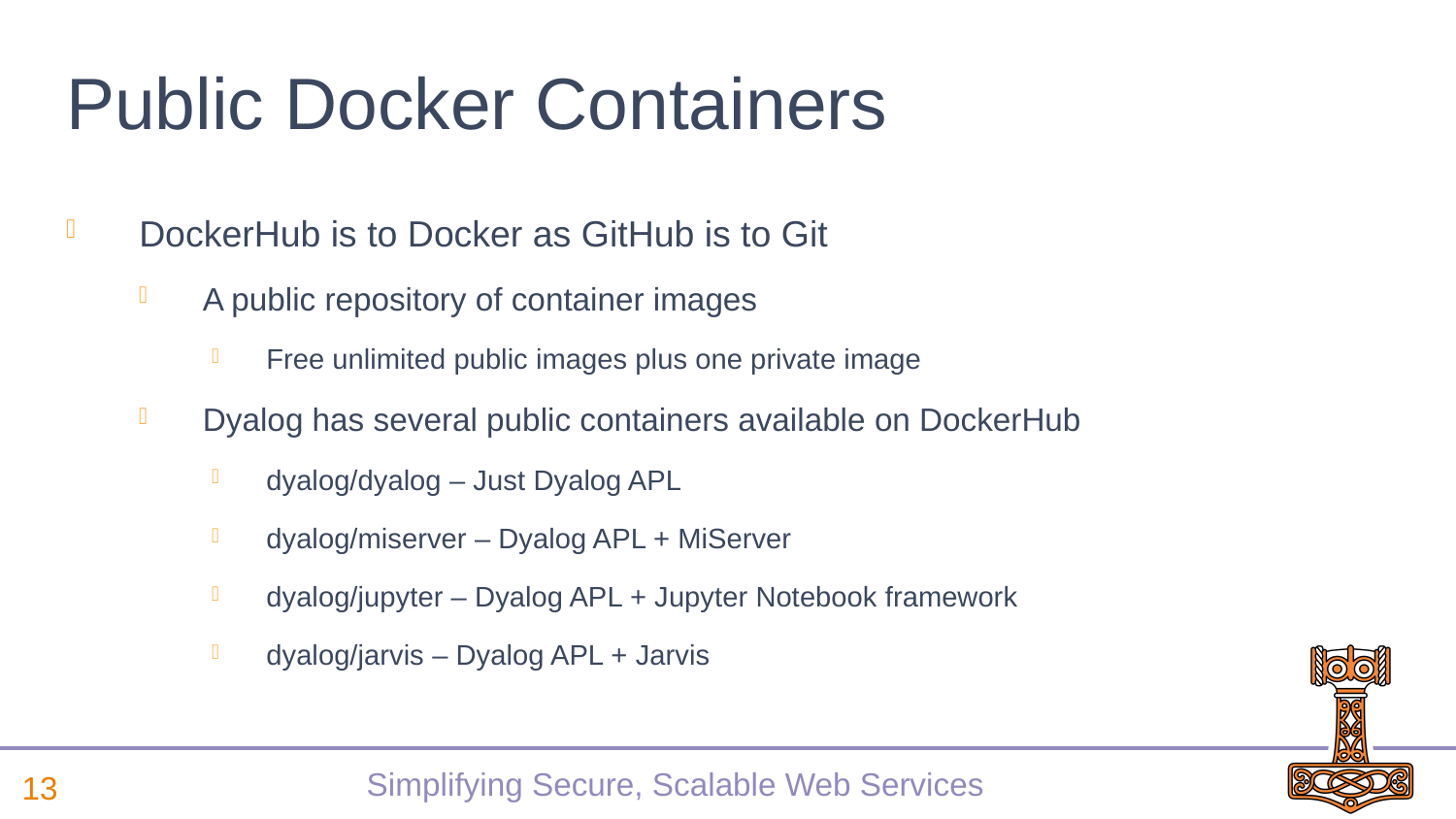

# Public Docker Containers
DockerHub is to Docker as GitHub is to Git
A public repository of container images
Free unlimited public images plus one private image
Dyalog has several public containers available on DockerHub
dyalog/dyalog – Just Dyalog APL
dyalog/miserver – Dyalog APL + MiServer
dyalog/jupyter – Dyalog APL + Jupyter Notebook framework
dyalog/jarvis – Dyalog APL + Jarvis